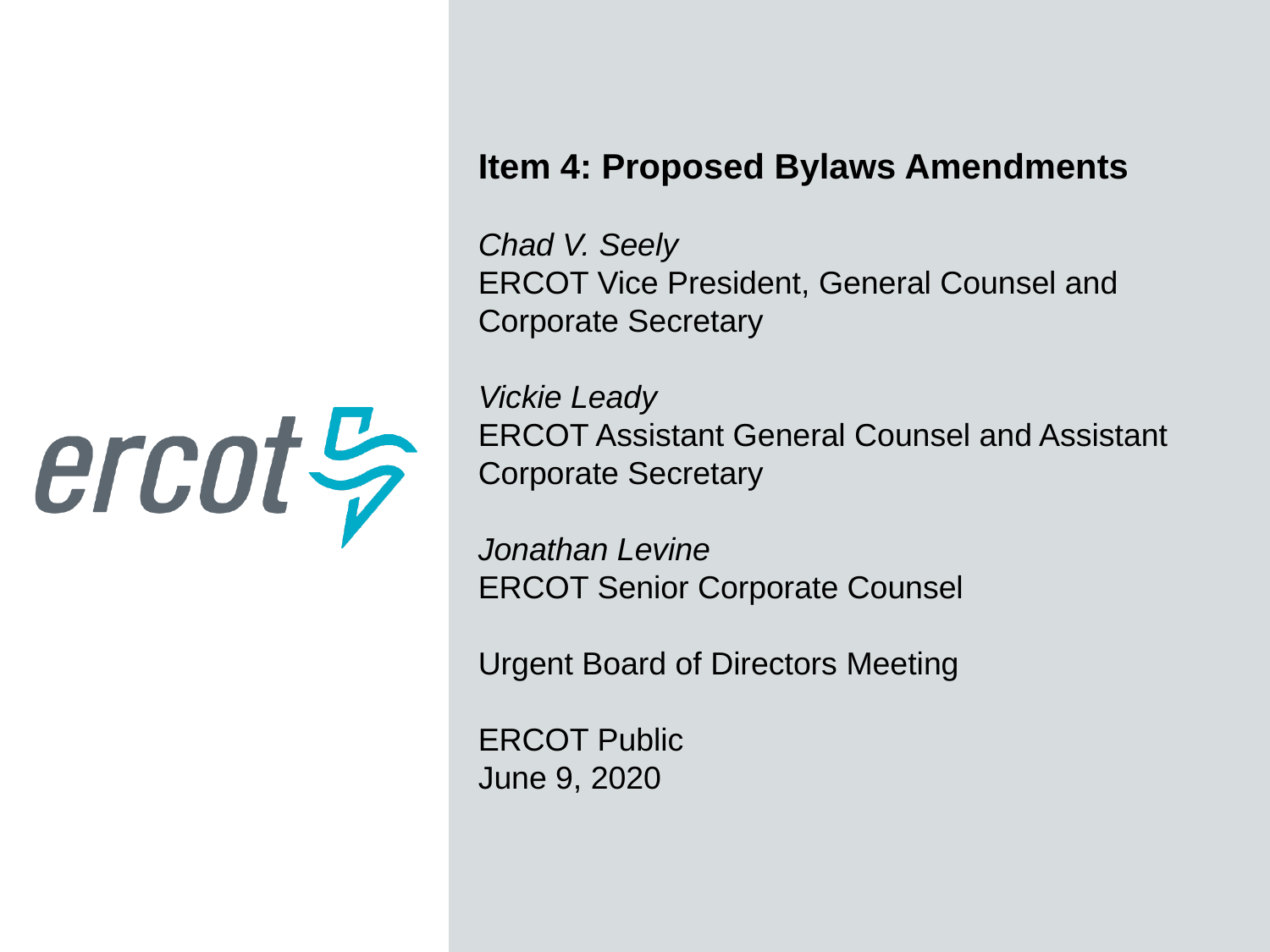

Item 4: Proposed Bylaws Amendments

Chad V. Seely
ERCOT Vice President, General Counsel and Corporate Secretary

Vickie Leady
ERCOT Assistant General Counsel and Assistant Corporate Secretary

Jonathan Levine
ERCOT Senior Corporate Counsel

Urgent Board of Directors Meeting

ERCOT Public
June 9, 2020